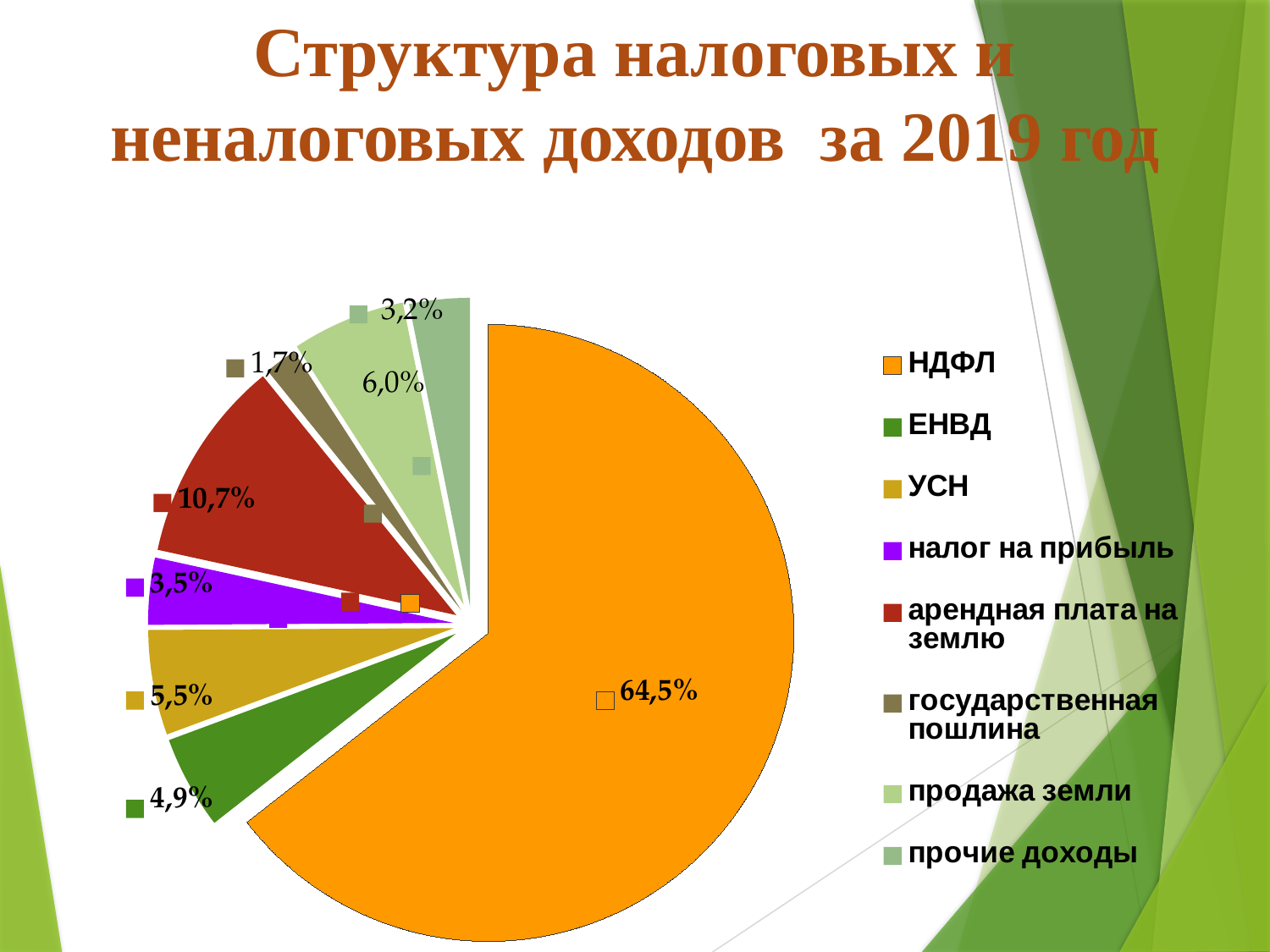

# Структура налоговых и неналоговых доходов  за 2019 год

### Chart

| Category | Столбец1 |
|---|---|
| НДФЛ | 64.5 |
| ЕНВД | 4.9 |
| УСН | 5.5 |
| налог на прибыль | 3.5 |
| арендная плата на землю | 10.7 |
| государственная пошлина | 1.7 |
| продажа земли | 6.0 |
| прочие доходы | 3.2 |